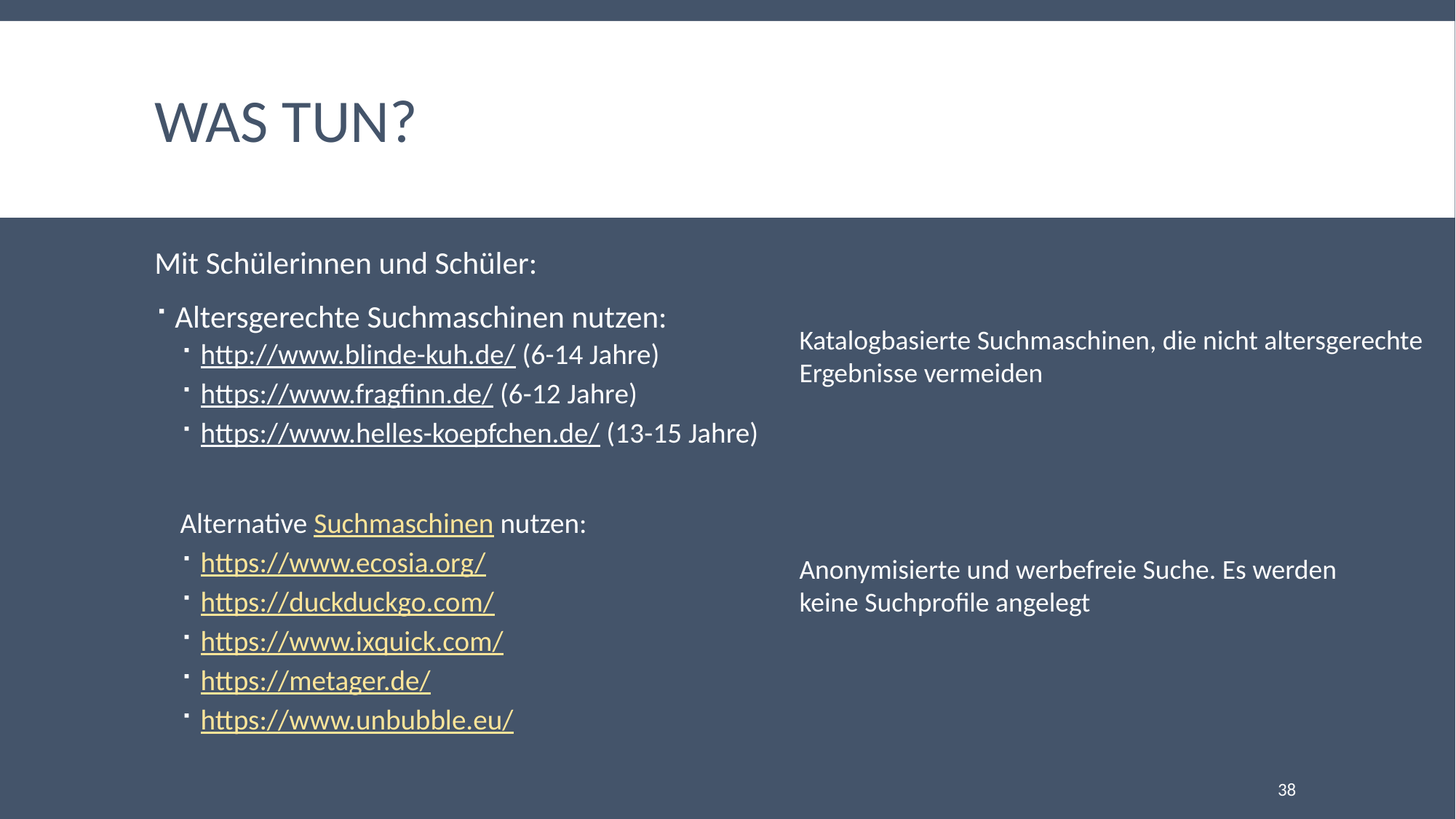

# Was Tun?
Mit Schülerinnen und Schüler:
Altersgerechte Suchmaschinen nutzen:
http://www.blinde-kuh.de/ (6-14 Jahre)
https://www.fragfinn.de/ (6-12 Jahre)
https://www.helles-koepfchen.de/ (13-15 Jahre)

Alternative Suchmaschinen nutzen:
https://www.ecosia.org/
https://duckduckgo.com/
https://www.ixquick.com/
https://metager.de/
https://www.unbubble.eu/

Katalogbasierte Suchmaschinen, die nicht altersgerechte Ergebnisse vermeiden
Anonymisierte und werbefreie Suche. Es werden keine Suchprofile angelegt
38